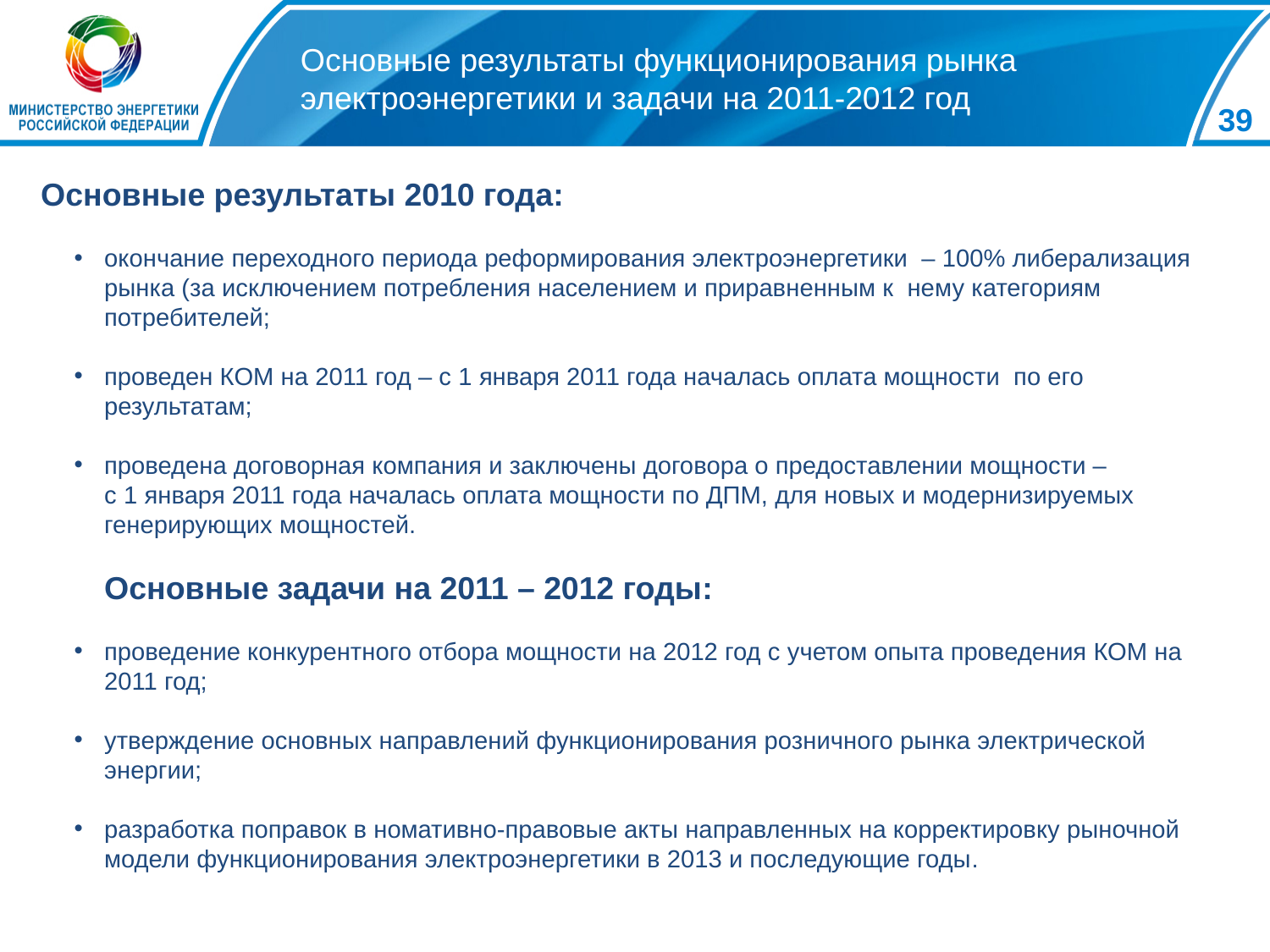

39

# Основные результаты функционирования рынка электроэнергетики и задачи на 2011-2012 год
Основные результаты 2010 года:

окончание переходного периода реформирования электроэнергетики  – 100% либерализация рынка (за исключением потребления населением и приравненным к  нему категориям потребителей;

проведен КОМ на 2011 год – с 1 января 2011 года началась оплата мощности  по его результатам;

проведена договорная компания и заключены договора о предоставлении мощности –
с 1 января 2011 года началась оплата мощности по ДПМ, для новых и модернизируемых генерирующих мощностей.

Основные задачи на 2011 – 2012 годы:

проведение конкурентного отбора мощности на 2012 год с учетом опыта проведения КОМ на 2011 год;

утверждение основных направлений функционирования розничного рынка электрической энергии;

разработка поправок в номативно-правовые акты направленных на корректировку рыночной модели функционирования электроэнергетики в 2013 и последующие годы.